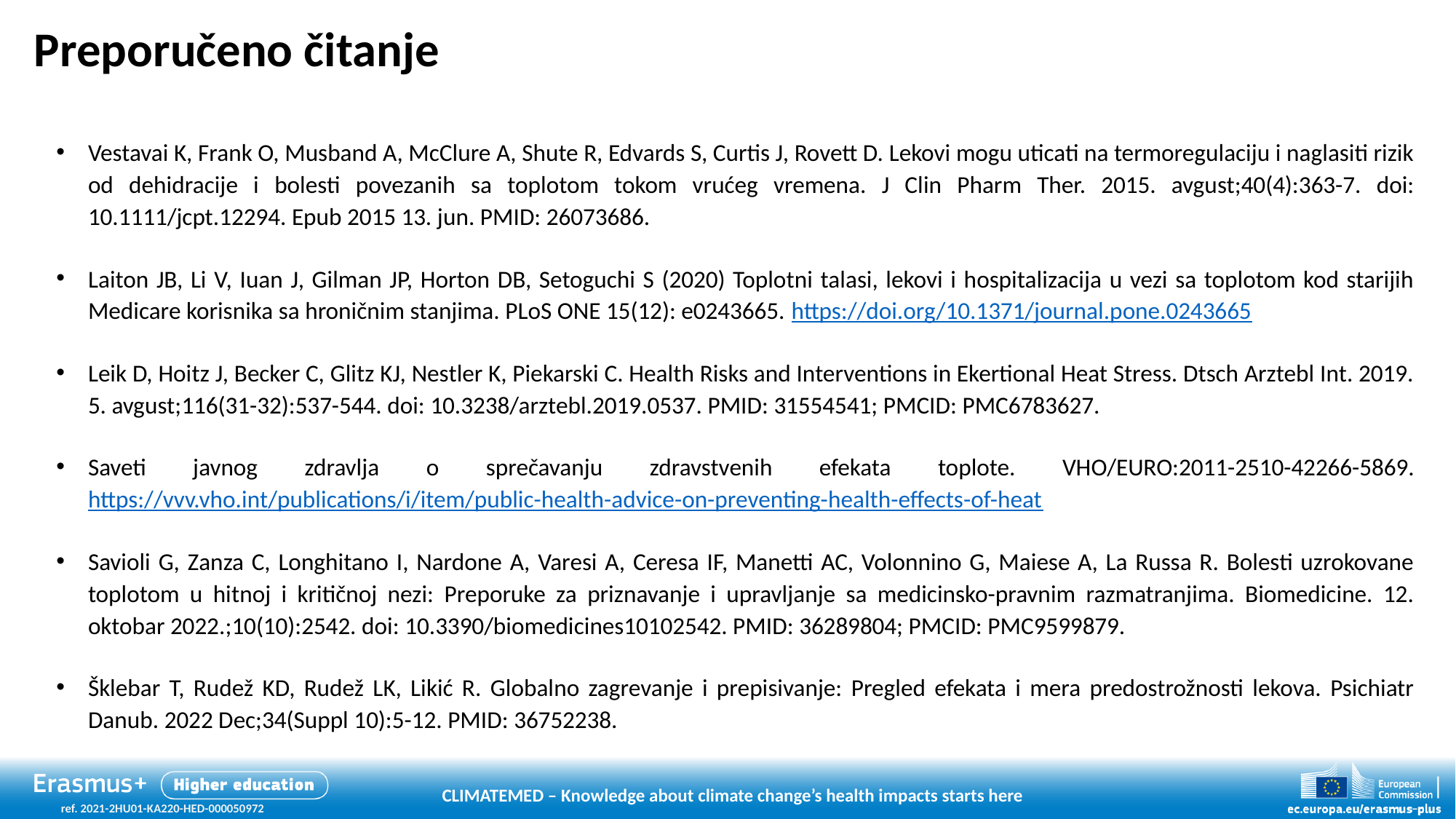

# Preporučeno čitanje
Vestavai K, Frank O, Musband A, McClure A, Shute R, Edvards S, Curtis J, Rovett D. Lekovi mogu uticati na termoregulaciju i naglasiti rizik od dehidracije i bolesti povezanih sa toplotom tokom vrućeg vremena. J Clin Pharm Ther. 2015. avgust;40(4):363-7. doi: 10.1111/jcpt.12294. Epub 2015 13. jun. PMID: 26073686.
Laiton JB, Li V, Iuan J, Gilman JP, Horton DB, Setoguchi S (2020) Toplotni talasi, lekovi i hospitalizacija u vezi sa toplotom kod starijih Medicare korisnika sa hroničnim stanjima. PLoS ONE 15(12): e0243665. https://doi.org/10.1371/journal.pone.0243665
Leik D, Hoitz J, Becker C, Glitz KJ, Nestler K, Piekarski C. Health Risks and Interventions in Ekertional Heat Stress. Dtsch Arztebl Int. 2019. 5. avgust;116(31-32):537-544. doi: 10.3238/arztebl.2019.0537. PMID: 31554541; PMCID: PMC6783627.
Saveti javnog zdravlja o sprečavanju zdravstvenih efekata toplote. VHO/EURO:2011-2510-42266-5869. https://vvv.vho.int/publications/i/item/public-health-advice-on-preventing-health-effects-of-heat
Savioli G, Zanza C, Longhitano I, Nardone A, Varesi A, Ceresa IF, Manetti AC, Volonnino G, Maiese A, La Russa R. Bolesti uzrokovane toplotom u hitnoj i kritičnoj nezi: Preporuke za priznavanje i upravljanje sa medicinsko-pravnim razmatranjima. Biomedicine. 12. oktobar 2022.;10(10):2542. doi: 10.3390/biomedicines10102542. PMID: 36289804; PMCID: PMC9599879.
Šklebar T, Rudež KD, Rudež LK, Likić R. Globalno zagrevanje i prepisivanje: Pregled efekata i mera predostrožnosti lekova. Psichiatr Danub. 2022 Dec;34(Suppl 10):5-12. PMID: 36752238.